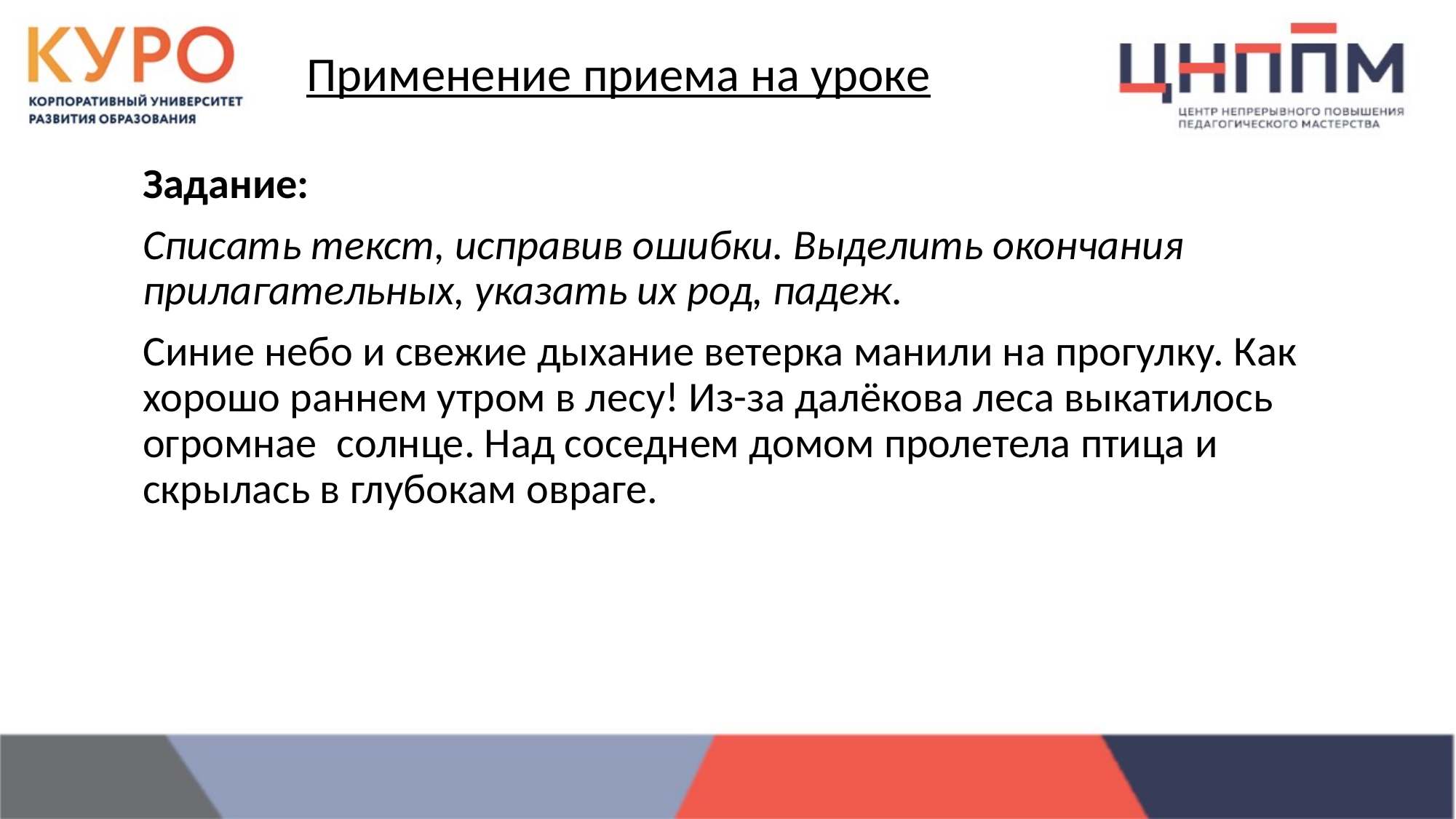

# Применение приема на уроке
Задание:
Списать текст, исправив ошибки. Выделить окончания прилагательных, указать их род, падеж.
Синие небо и свежие дыхание ветерка манили на прогулку. Как хорошо раннем утром в лесу! Из-за далёкова леса выкатилось огромнае  солнце. Над соседнем домом пролетела птица и скрылась в глубокам овраге.